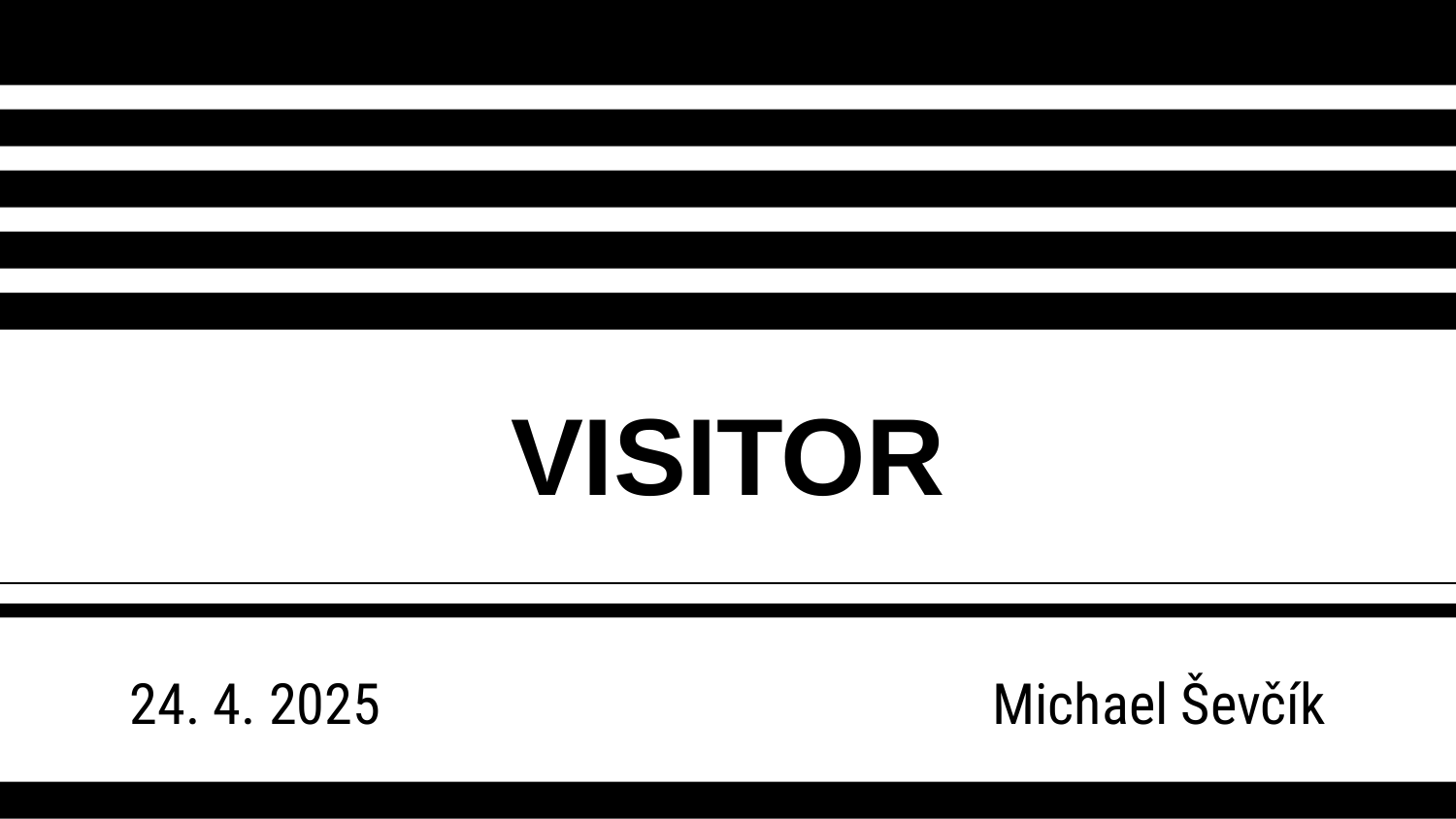

# VISITOR

24. 4. 2025
Michael Ševčík